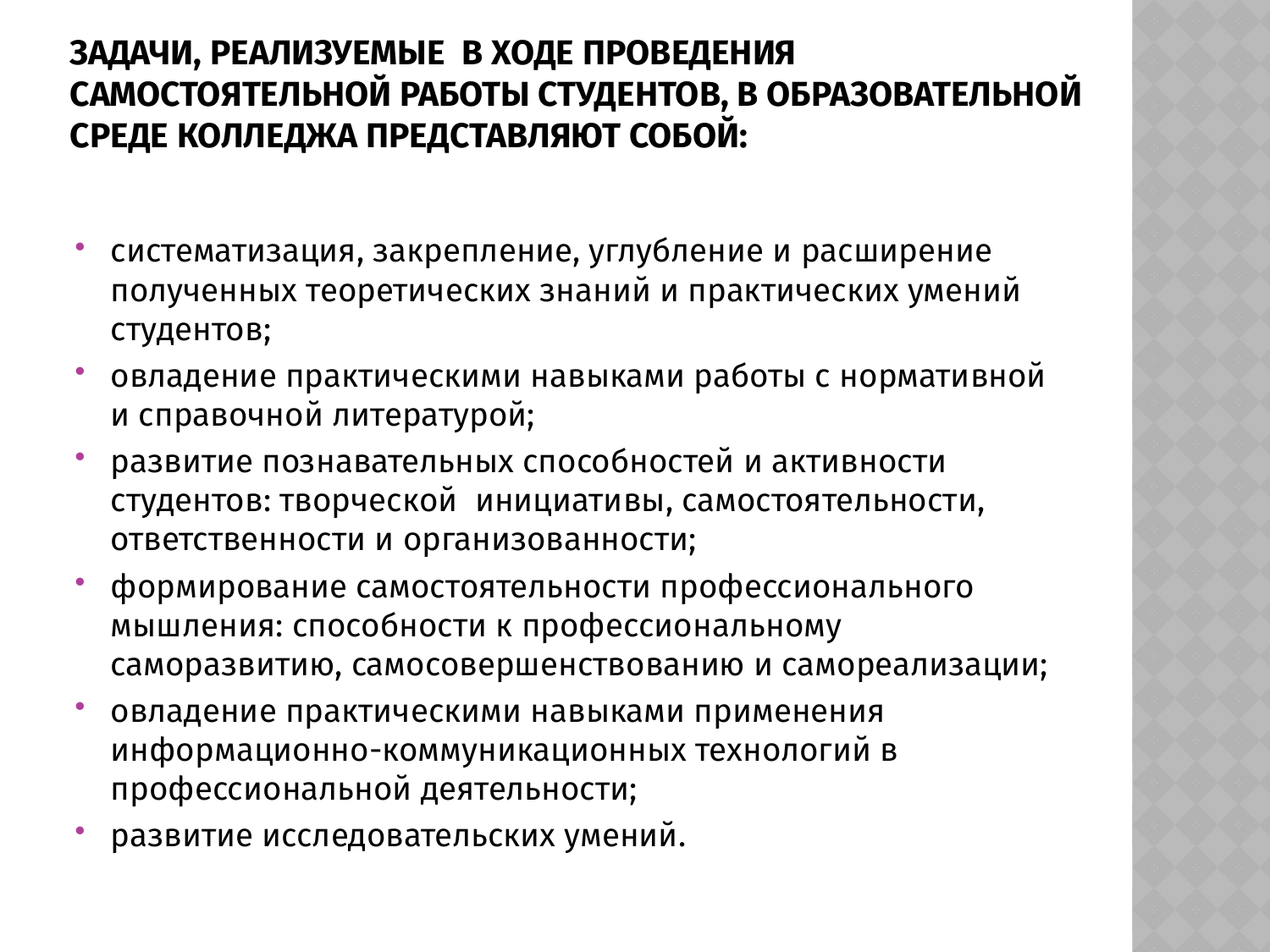

# Задачи, реализуемые  в ходе проведения самостоятельной работы студентов, в образовательной среде колледжа представляют собой:
систематизация, закрепление, углубление и расширение полученных теоретических знаний и практических умений студентов;
овладение практическими навыками работы с нормативной и справочной литературой;
развитие познавательных способностей и активности студентов: творческой  инициативы, самостоятельности, ответственности и организованности;
формирование самостоятельности профессионального мышления: способности к профессиональному саморазвитию, самосовершенствованию и самореализации;
овладение практическими навыками применения информационно-коммуникационных технологий в профессиональной деятельности;
развитие исследовательских умений.